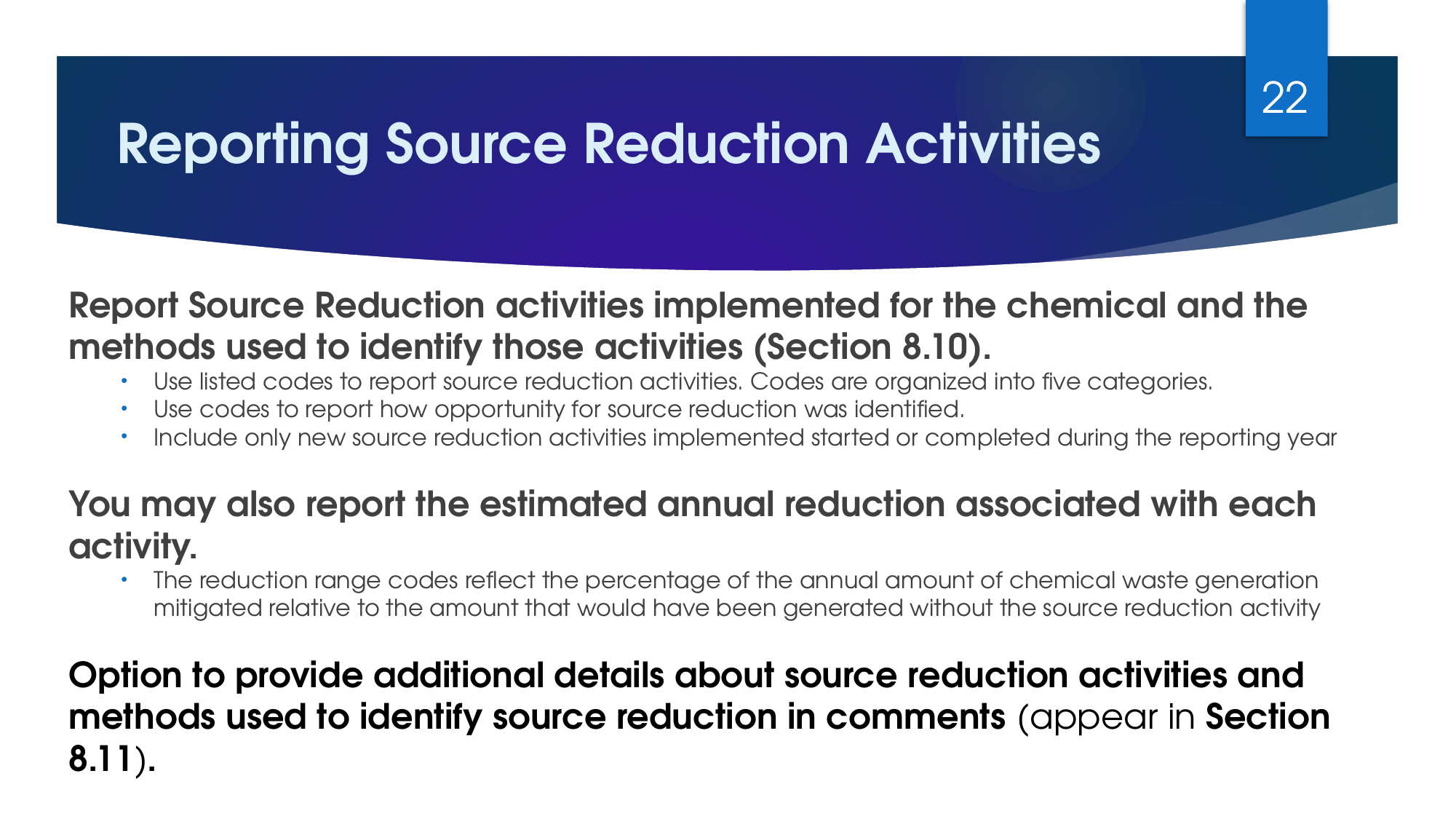

22
# Reporting Source Reduction Activities
Report Source Reduction activities implemented for the chemical and the methods used to identify those activities (Section 8.10).
Use listed codes to report source reduction activities. Codes are organized into five categories.
Use codes to report how opportunity for source reduction was identified.
Include only new source reduction activities implemented started or completed during the reporting year

You may also report the estimated annual reduction associated with each activity.
The reduction range codes reflect the percentage of the annual amount of chemical waste generation mitigated relative to the amount that would have been generated without the source reduction activity

Option to provide additional details about source reduction activities and methods used to identify source reduction in comments (appear in Section 8.11).